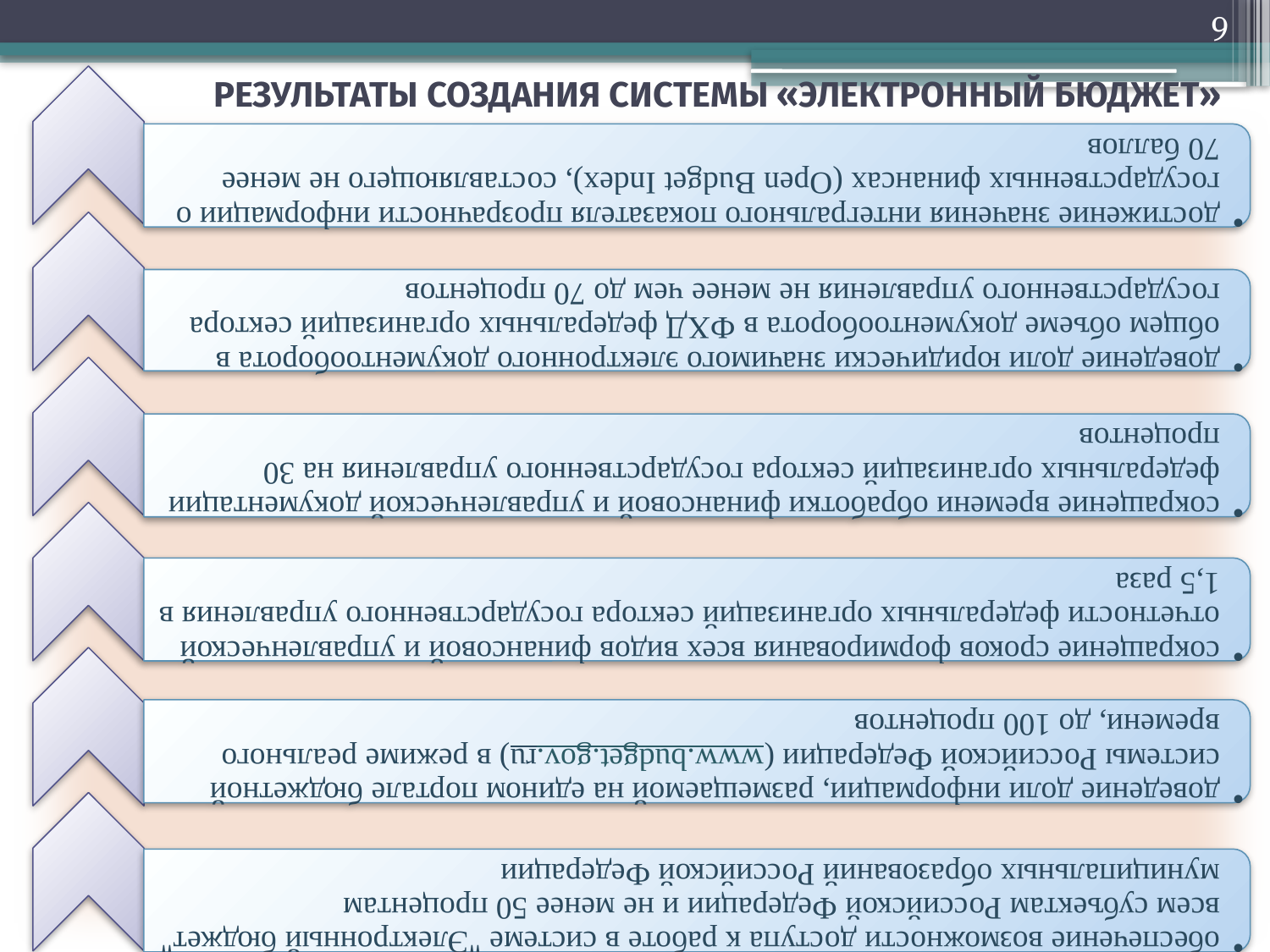

9
# РЕЗУЛЬТАТЫ СОЗДАНИЯ СИСТЕМЫ «ЭЛЕКТРОННЫЙ БЮДЖЕТ»

достижение значения интегрального показателя прозрачности информации о государственных финансах (Open Budget Index), составляющего не менее 70 баллов

доведение доли юридически значимого электронного документооборота в общем объеме документооборота в ФХД федеральных организаций сектора государственного управления не менее чем до 70 процентов

сокращение времени обработки финансовой и управленческой документации федеральных организаций сектора государственного управления на 30 процентов

сокращение сроков формирования всех видов финансовой и управленческой отчетности федеральных организаций сектора государственного управления в 1,5 раза

доведение доли информации, размещаемой на едином портале бюджетной системы Российской Федерации (www.budget.gov.ru) в режиме реального времени, до 100 процентов

обеспечение возможности доступа к работе в системе "Электронный бюджет" всем субъектам Российской Федерации и не менее 50 процентам муниципальных образований Российской Федерации